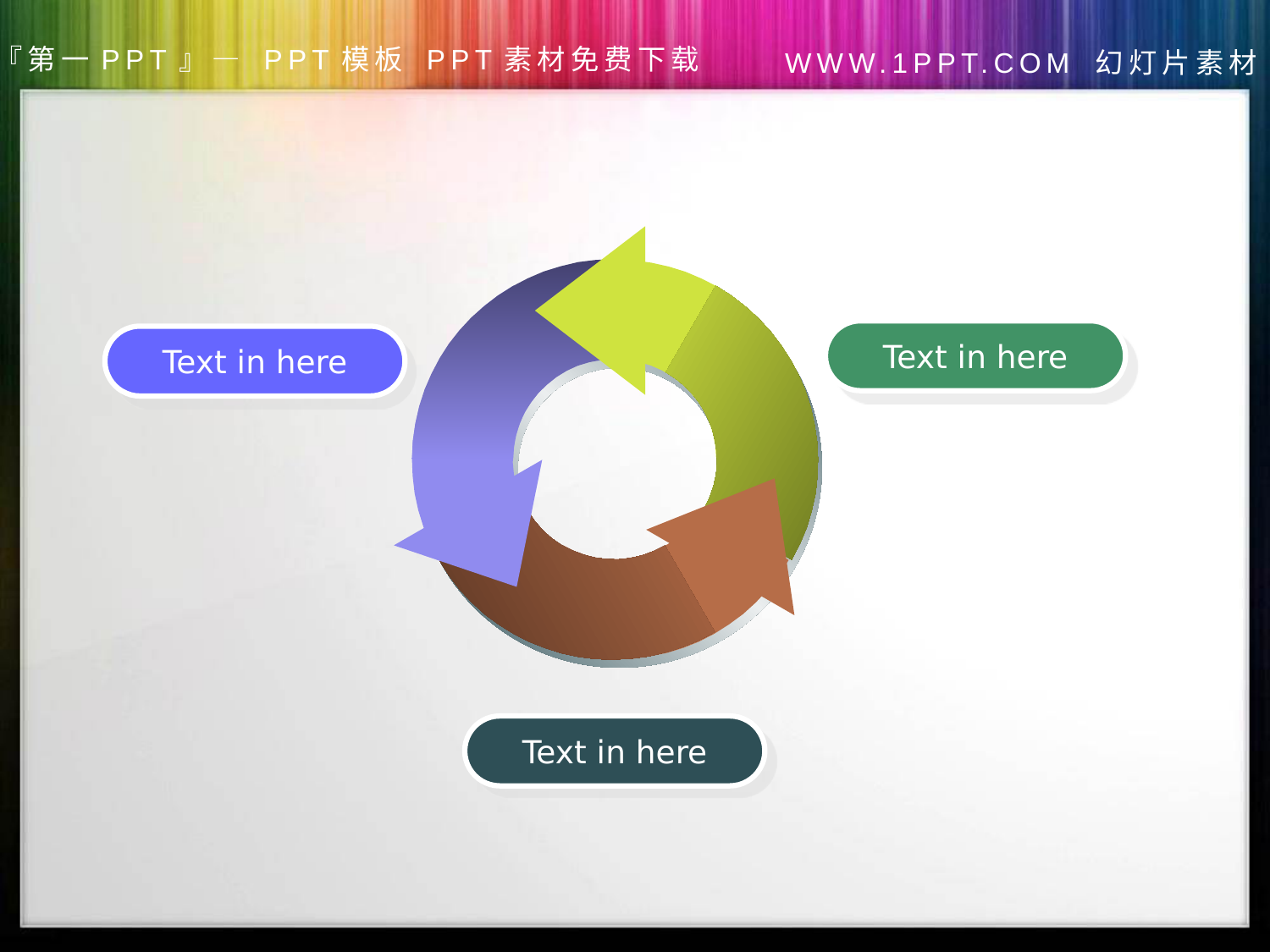

Text in here
Text in here
Text in here